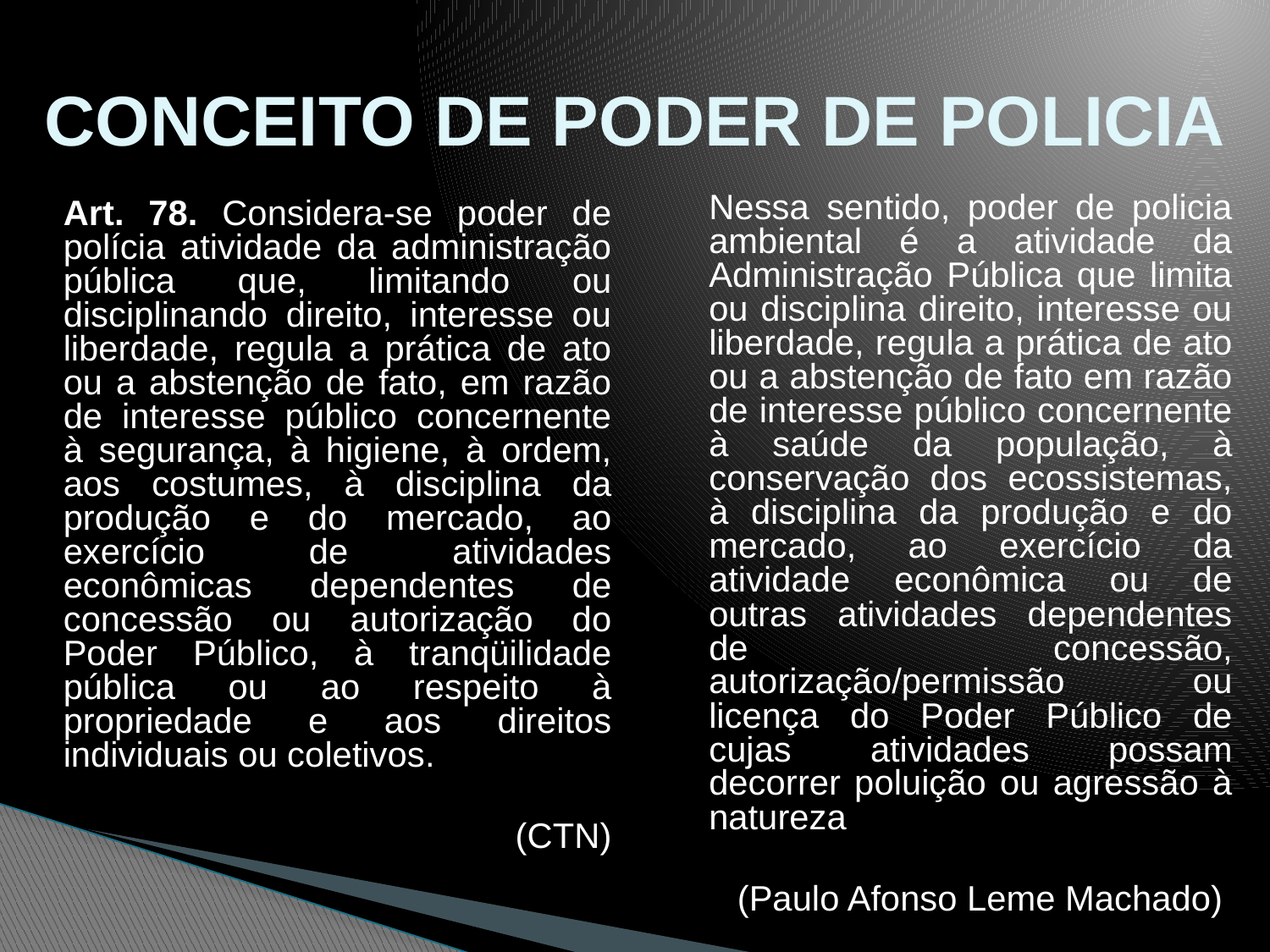

# CONCEITO DE PODER DE POLICIA
	Nessa sentido, poder de policia ambiental é a atividade da Administração Pública que limita ou disciplina direito, interesse ou liberdade, regula a prática de ato ou a abstenção de fato em razão de interesse público concernente à saúde da população, à conservação dos ecossistemas, à disciplina da produção e do mercado, ao exercício da atividade econômica ou de outras atividades dependentes de concessão, autorização/permissão ou licença do Poder Público de cujas atividades possam decorrer poluição ou agressão à natureza

(Paulo Afonso Leme Machado)
	Art. 78. Considera-se poder de polícia atividade da administração pública que, limitando ou disciplinando direito, interesse ou liberdade, regula a prática de ato ou a abstenção de fato, em razão de interesse público concernente à segurança, à higiene, à ordem, aos costumes, à disciplina da produção e do mercado, ao exercício de atividades econômicas dependentes de concessão ou autorização do Poder Público, à tranqüilidade pública ou ao respeito à propriedade e aos direitos individuais ou coletivos.

(CTN)